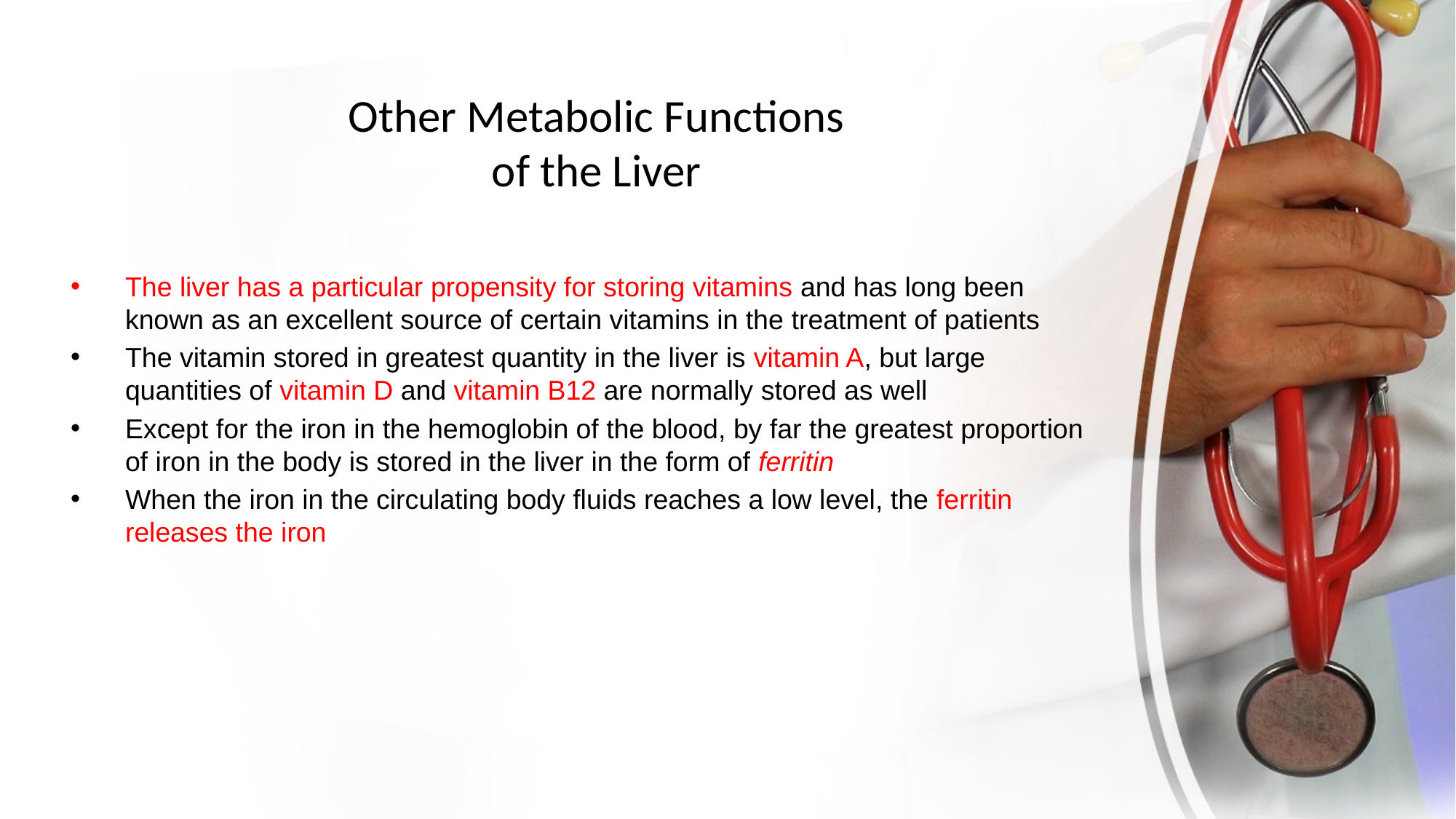

# Other Metabolic Functions of the Liver
The liver has a particular propensity for storing vitamins and has long been known as an excellent source of certain vitamins in the treatment of patients
The vitamin stored in greatest quantity in the liver is vitamin A, but large quantities of vitamin D and vitamin B12 are normally stored as well
Except for the iron in the hemoglobin of the blood, by far the greatest proportion of iron in the body is stored in the liver in the form of ferritin
When the iron in the circulating body fluids reaches a low level, the ferritin releases the iron